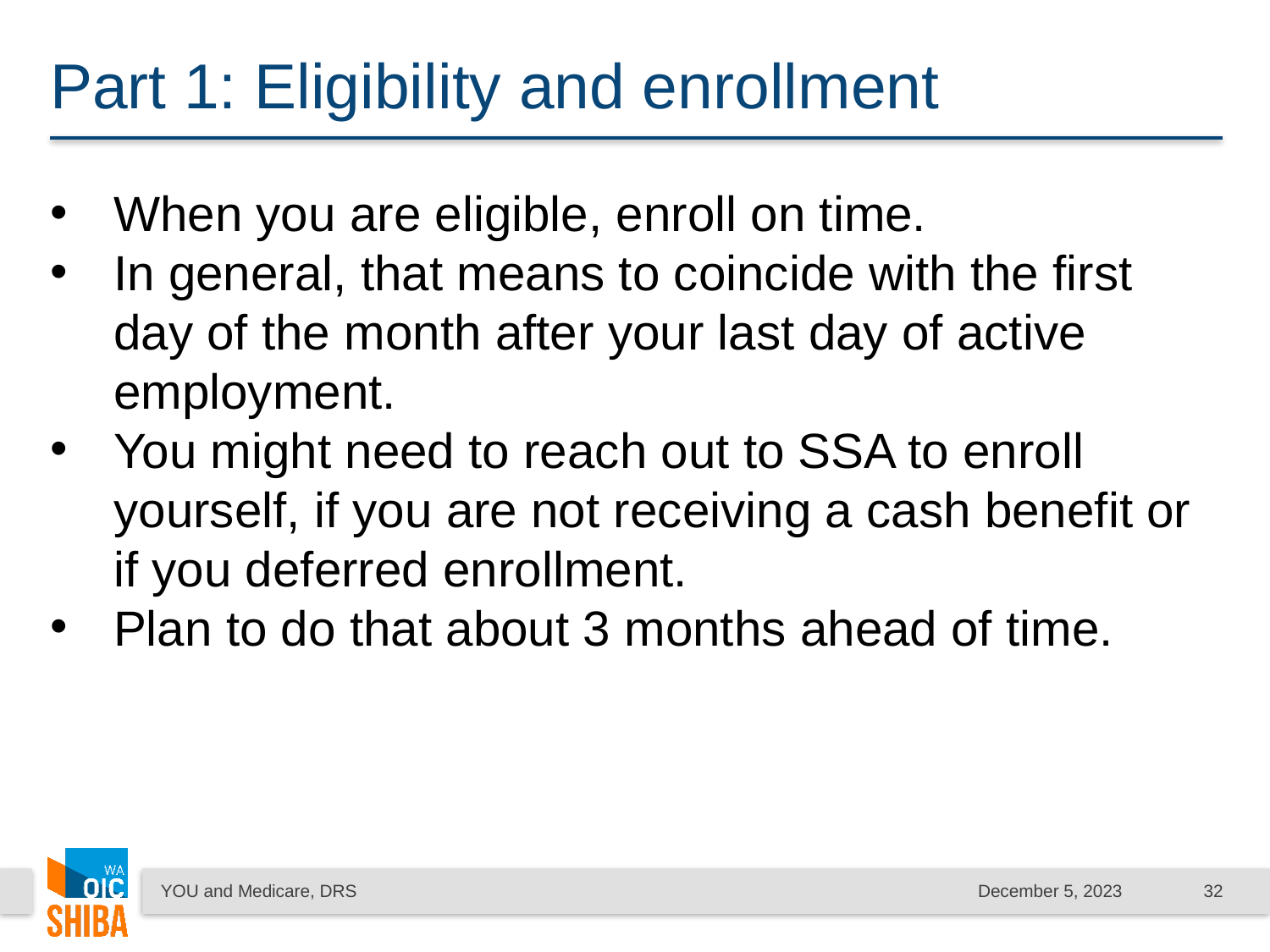

# Part 1: Eligibility and enrollment
When you are eligible, enroll on time.
In general, that means to coincide with the first day of the month after your last day of active employment.
You might need to reach out to SSA to enroll yourself, if you are not receiving a cash benefit or if you deferred enrollment.
Plan to do that about 3 months ahead of time.

YOU and Medicare, DRS
December 5, 2023
32